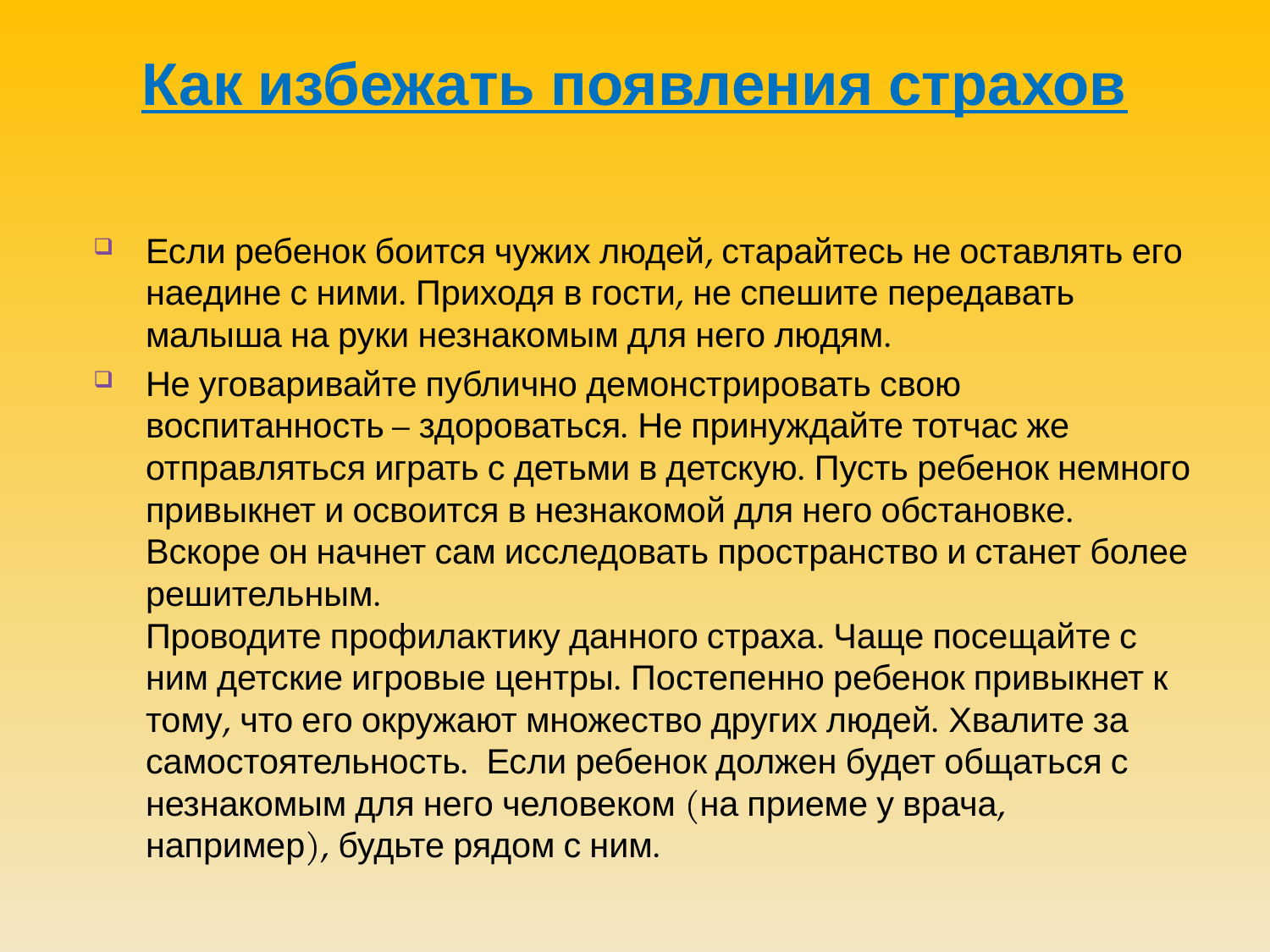

# Как избежать появления страхов
Если ребенок боится чужих людей, старайтесь не оставлять его наедине с ними. Приходя в гости, не спешите передавать малыша на руки незнакомым для него людям.
Не уговаривайте публично демонстрировать свою воспитанность – здороваться. Не принуждайте тотчас же отправляться играть с детьми в детскую. Пусть ребенок немного привыкнет и освоится в незнакомой для него обстановке. Вскоре он начнет сам исследовать пространство и станет более решительным.
Проводите профилактику данного страха. Чаще посещайте с ним детские игровые центры. Постепенно ребенок привыкнет к тому, что его окружают множество других людей. Хвалите за самостоятельность.  Если ребенок должен будет общаться с незнакомым для него человеком (на приеме у врача, например), будьте рядом с ним.